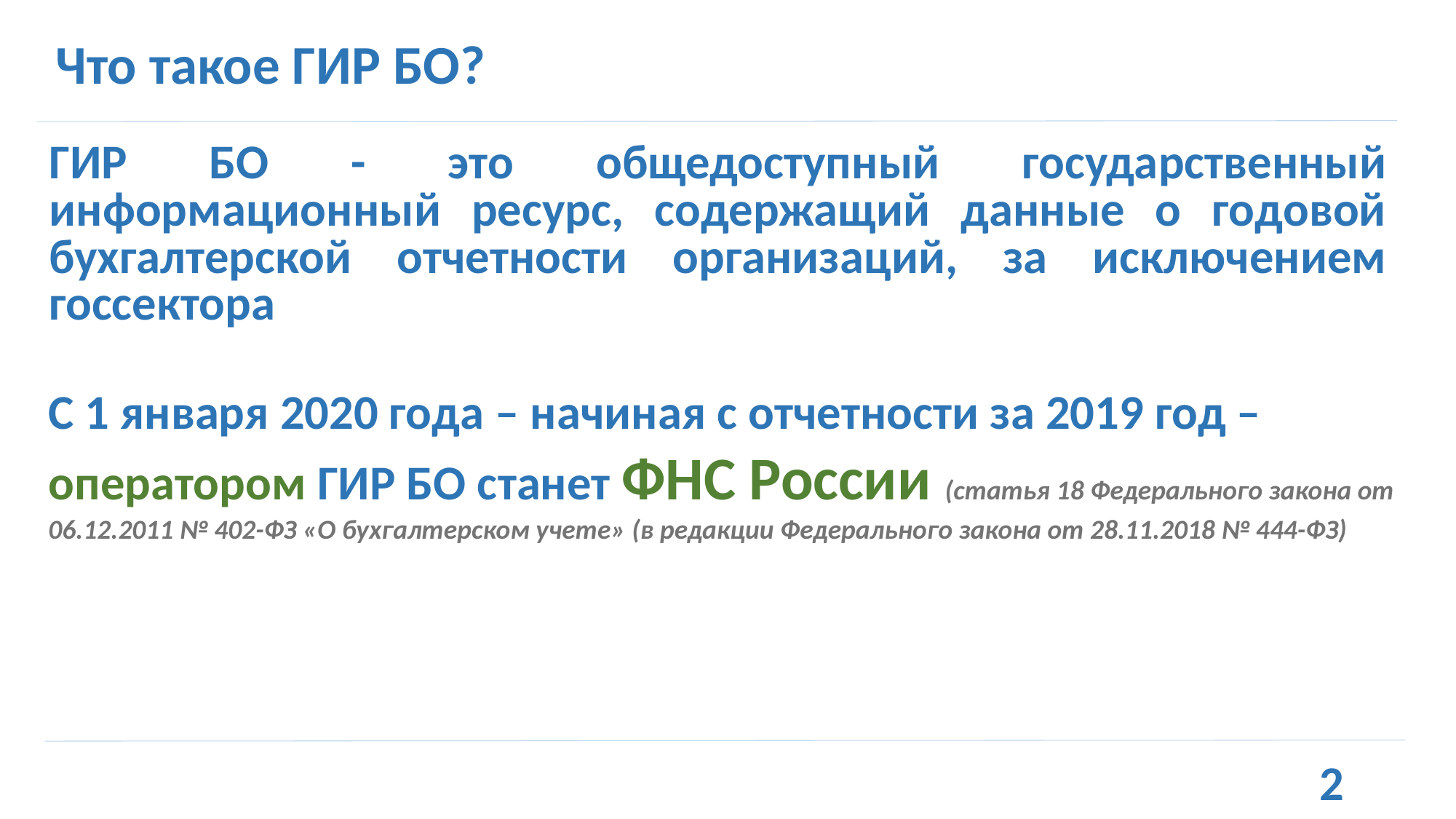

Что такое ГИР БО?
# ГИР БО - это общедоступный государственный информационный ресурс, содержащий данные о годовой бухгалтерской отчетности организаций, за исключением госсектора

С 1 января 2020 года – начиная с отчетности за 2019 год –
оператором ГИР БО станет ФНС России (статья 18 Федерального закона от 06.12.2011 № 402-ФЗ «О бухгалтерском учете» (в редакции Федерального закона от 28.11.2018 № 444-ФЗ)

2